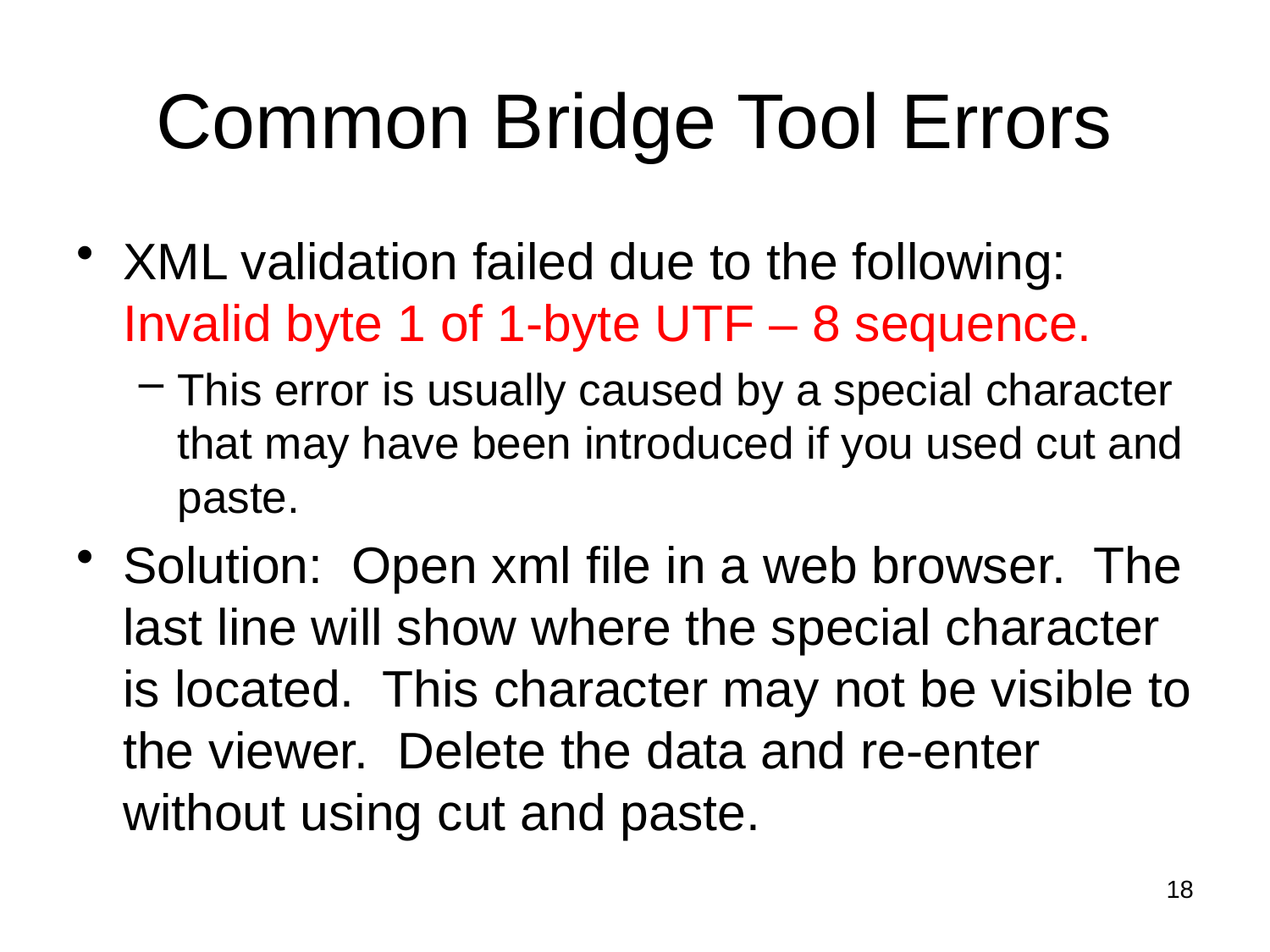

# Common Bridge Tool Errors
XML validation failed due to the following: Invalid byte 1 of 1-byte UTF – 8 sequence.
This error is usually caused by a special character that may have been introduced if you used cut and paste.
Solution:  Open xml file in a web browser.  The last line will show where the special character is located.  This character may not be visible to the viewer.  Delete the data and re-enter without using cut and paste.

18